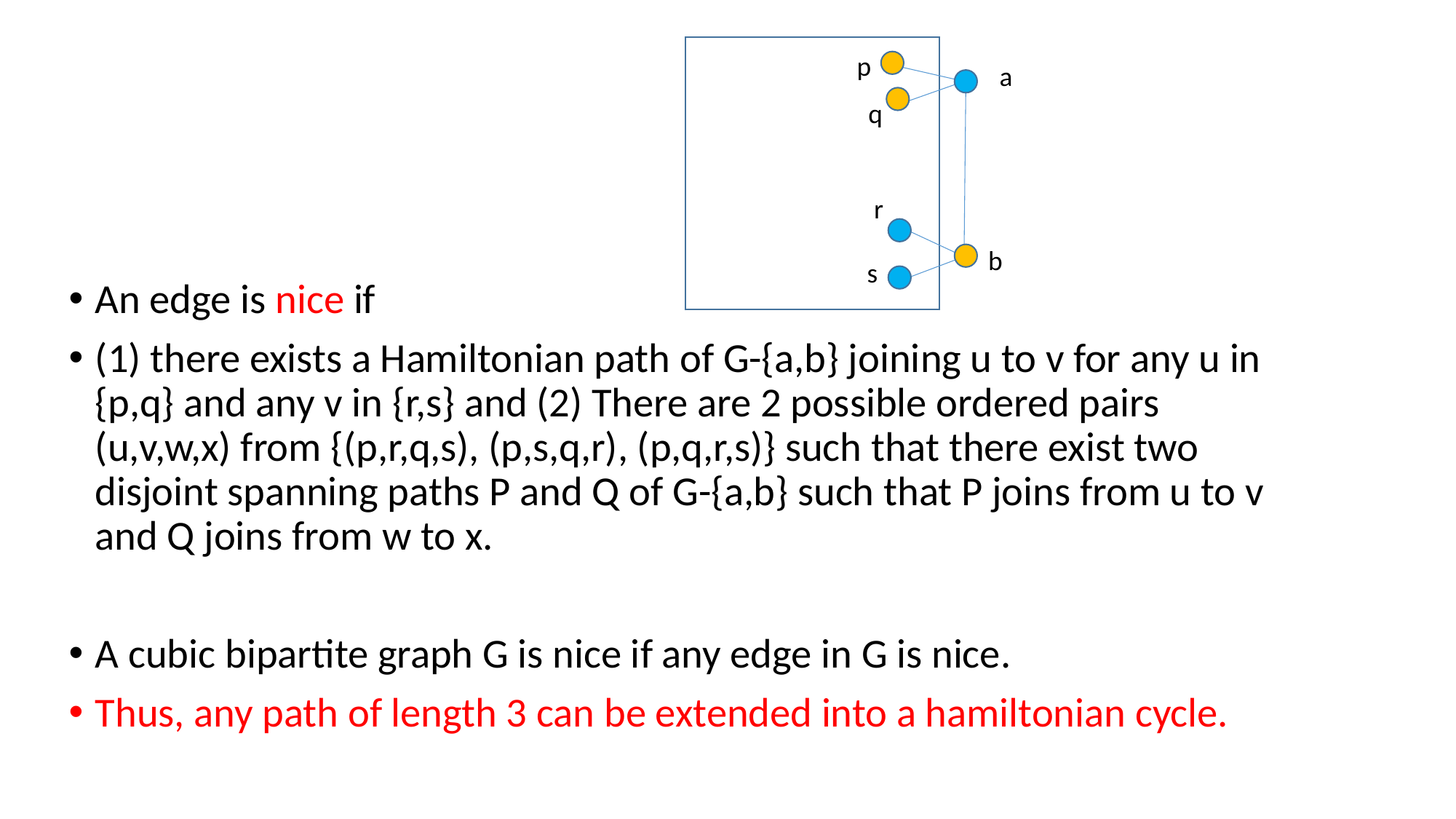

p
a
q
r
b
s
An edge is nice if
(1) there exists a Hamiltonian path of G-{a,b} joining u to v for any u in {p,q} and any v in {r,s} and (2) There are 2 possible ordered pairs (u,v,w,x) from {(p,r,q,s), (p,s,q,r), (p,q,r,s)} such that there exist two disjoint spanning paths P and Q of G-{a,b} such that P joins from u to v and Q joins from w to x.

A cubic bipartite graph G is nice if any edge in G is nice.
Thus, any path of length 3 can be extended into a hamiltonian cycle.